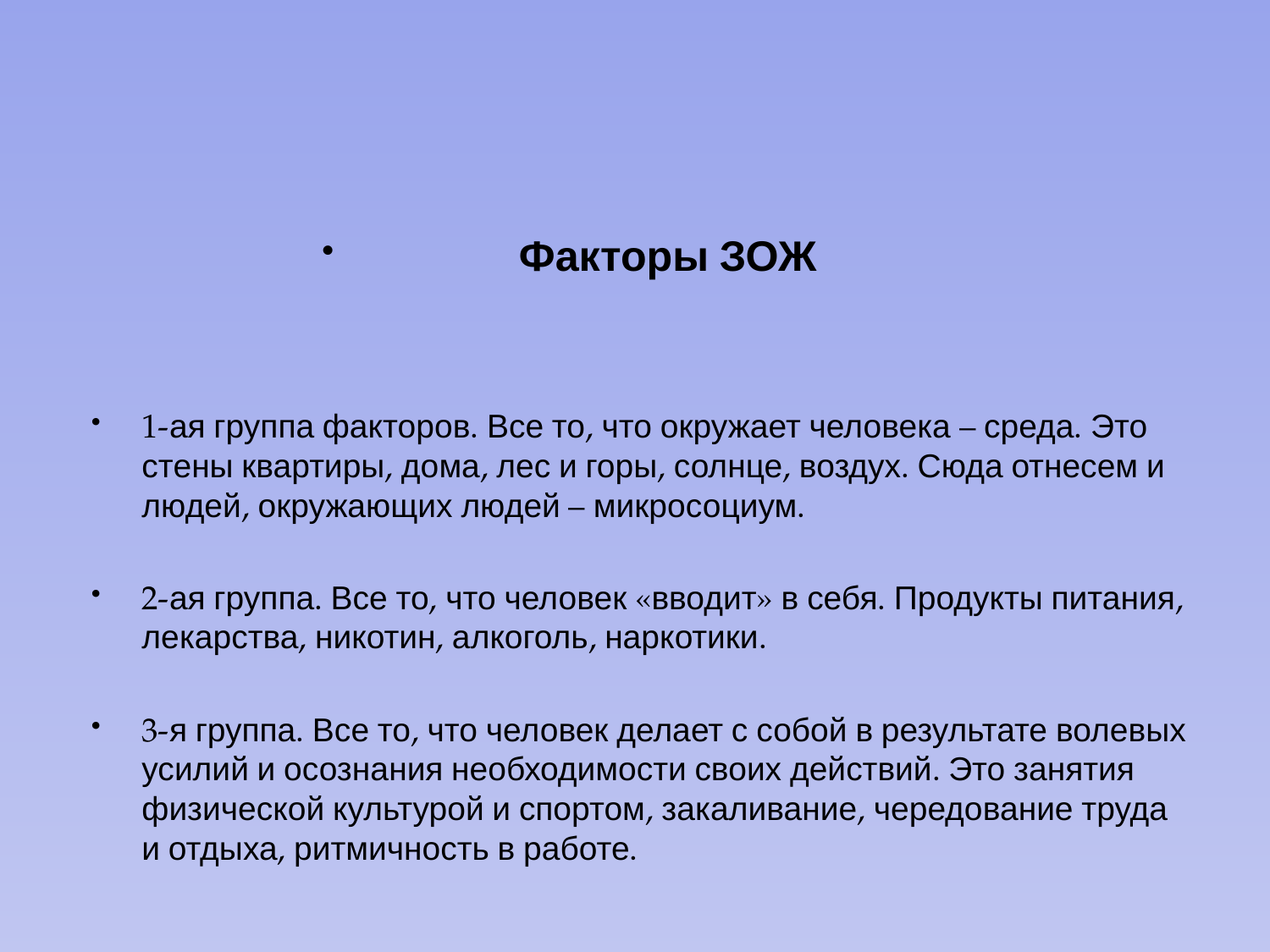

#
Факторы ЗОЖ

1-ая группа факторов. Все то, что окружает человека – среда. Это стены квартиры, дома, лес и горы, солнце, воздух. Сюда отнесем и людей, окружающих людей – микросоциум.

2-ая группа. Все то, что человек «вводит» в себя. Продукты питания, лекарства, никотин, алкоголь, наркотики.

3-я группа. Все то, что человек делает с собой в результате волевых усилий и осознания необходимости своих действий. Это занятия физической культурой и спортом, закаливание, чередование труда и отдыха, ритмичность в работе.